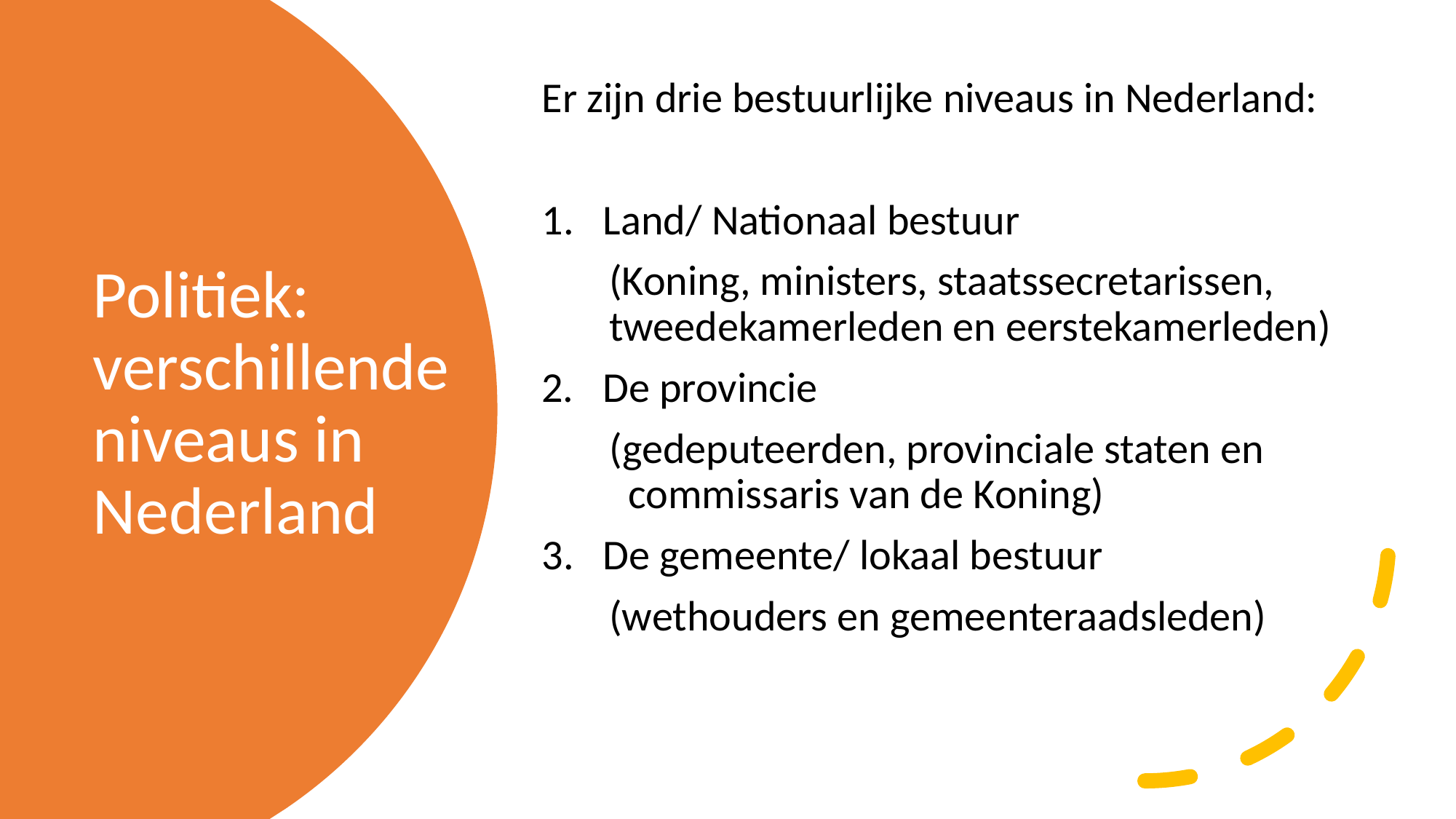

Er zijn drie bestuurlijke niveaus in Nederland:

Land/ Nationaal bestuur
       (Koning, ministers, staatssecretarissen,
       tweedekamerleden en eerstekamerleden)
2.   De provincie
       (gedeputeerden, provinciale staten en
         commissaris van de Koning)
De gemeente/ lokaal bestuur
       (wethouders en gemeenteraadsleden)

# Politiek: verschillende niveaus in Nederland